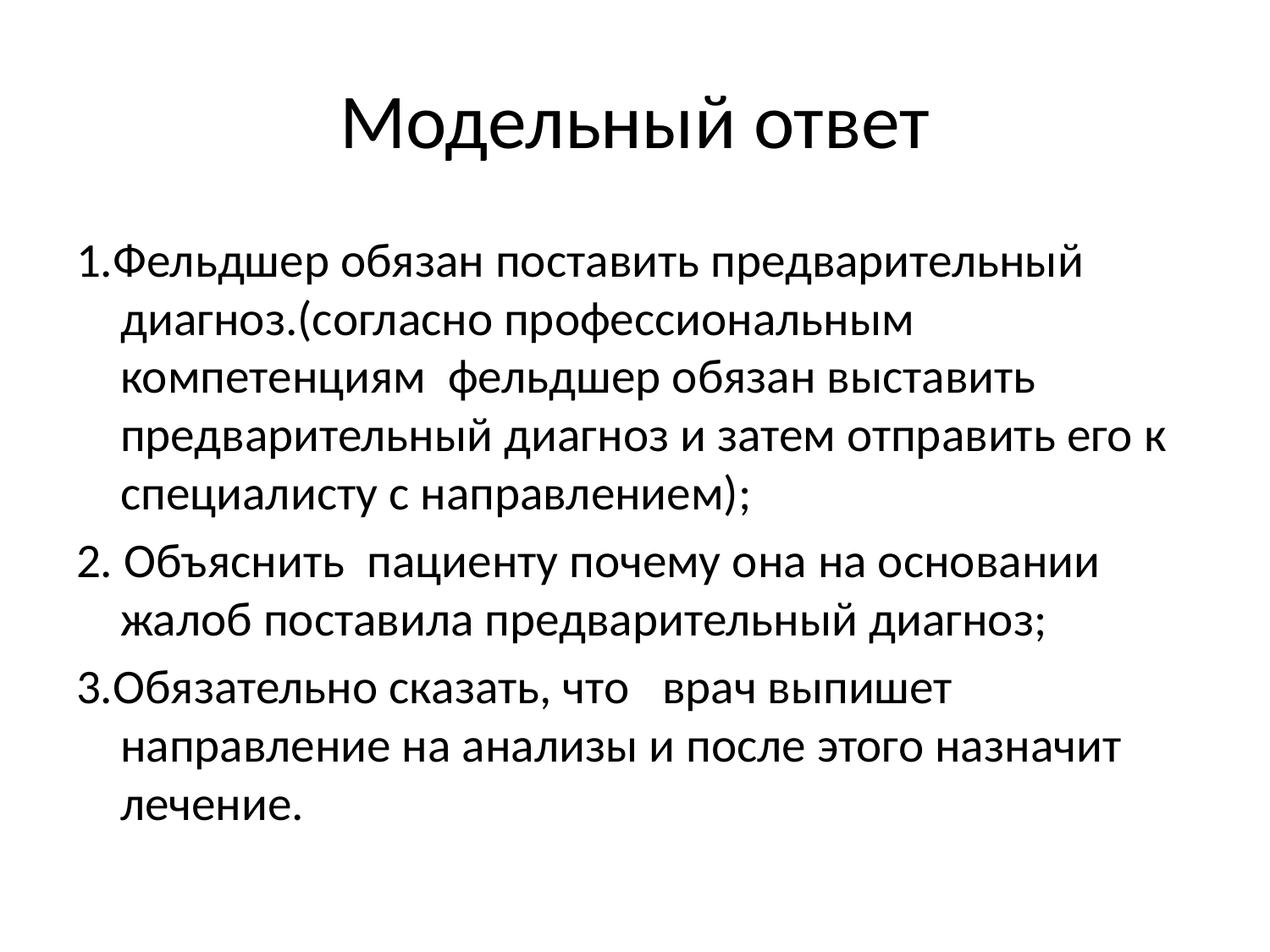

# Модельный ответ
1.Фельдшер обязан поставить предварительный диагноз.(согласно профессиональным компетенциям  фельдшер обязан выставить  предварительный диагноз и затем отправить его к специалисту с направлением);
2. Объяснить  пациенту почему она на основании жалоб поставила предварительный диагноз;
3.Обязательно сказать, что   врач выпишет  направление на анализы и после этого назначит лечение.